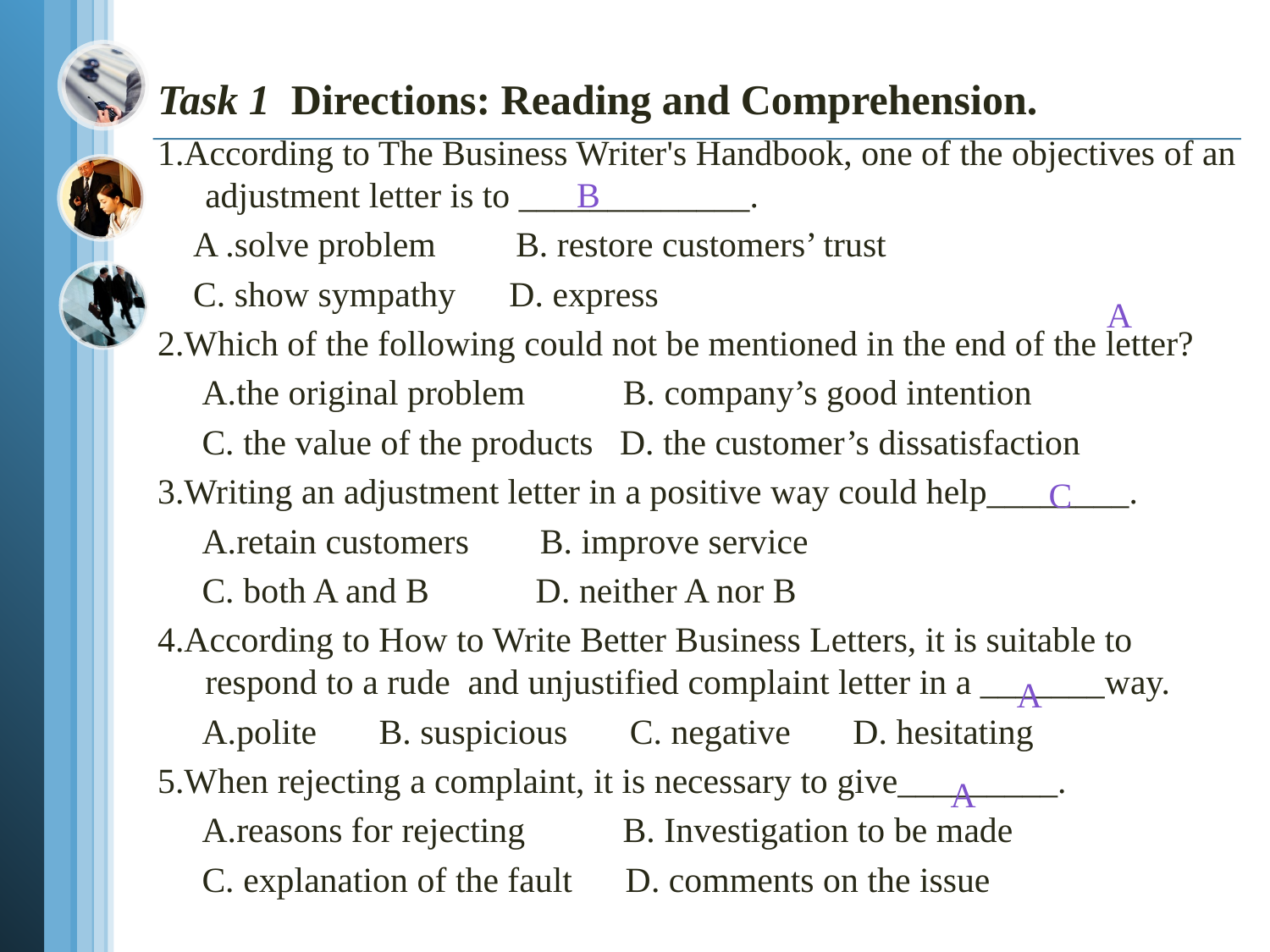

Task 1  Directions: Reading and Comprehension.
1.According to The Business Writer's Handbook, one of the objectives of an adjustment letter is to _____________.
    A .solve problem         B. restore customers’ trust
    C. show sympathy      D. express
2.Which of the following could not be mentioned in the end of the letter?
     A.the original problem           B. company’s good intention
     C. the value of the products   D. the customer’s dissatisfaction
3.Writing an adjustment letter in a positive way could help________.
     A.retain customers        B. improve service
     C. both A and B            D. neither A nor B
4.According to How to Write Better Business Letters, it is suitable to respond to a rude  and unjustified complaint letter in a _______way.
     A.polite       B. suspicious       C. negative       D. hesitating
5.When rejecting a complaint, it is necessary to give_________.
     A.reasons for rejecting           B. Investigation to be made
     C. explanation of the fault      D. comments on the issue
 B
 A
 C
 A
 A